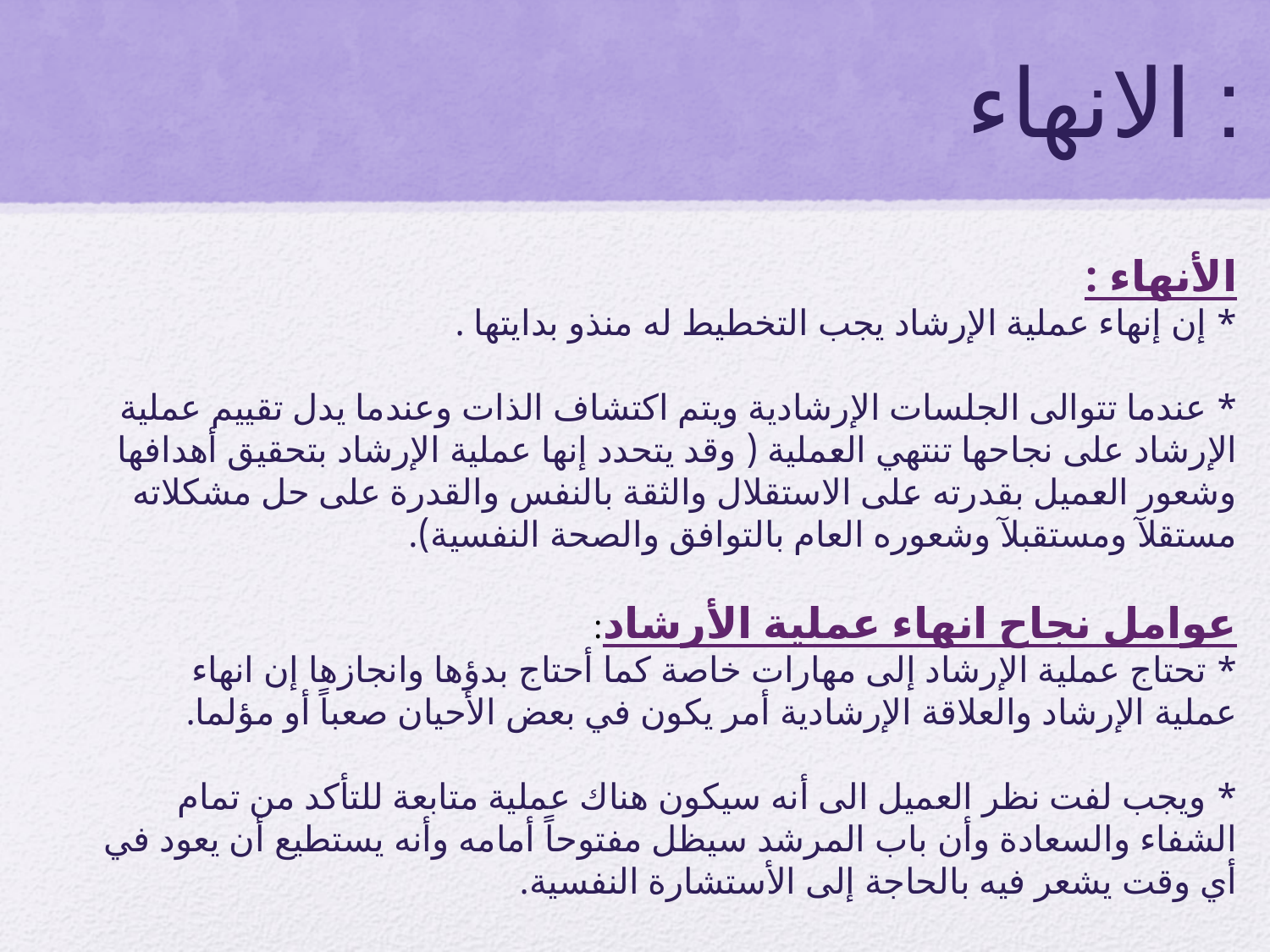

# الانهاء :
اﻷنهاء :
* إن إنهاء عملية اﻹرشاد يجب التخطيط له منذو بدايتها .

* عندما تتوالى الجلسات اﻹرشادية ويتم اكتشاف الذات وعندما يدل تقييم عملية اﻹرشاد على نجاحها تنتهي العملية ( وقد يتحدد إنها عملية اﻹرشاد بتحقيق أهدافها وشعور العميل بقدرته على الاستقلال والثقة بالنفس والقدرة على حل مشكلاته مستقلآ ومستقبلآ وشعوره العام بالتوافق والصحة النفسية).

عوامل نجاح انهاء عملية اﻷرشاد:
* تحتاج عملية اﻹرشاد إلى مهارات خاصة كما أحتاج بدؤها وانجازها إن انهاء عملية اﻹرشاد والعلاقة اﻹرشادية أمر يكون في بعض الأحيان صعباً أو مؤلما.

* ويجب لفت نظر العميل الى أنه سيكون هناك عملية متابعة للتأكد من تمام الشفاء والسعادة وأن باب المرشد سيظل مفتوحاً أمامه وأنه يستطيع أن يعود في أي وقت يشعر فيه بالحاجة إلى اﻷستشارة النفسية.